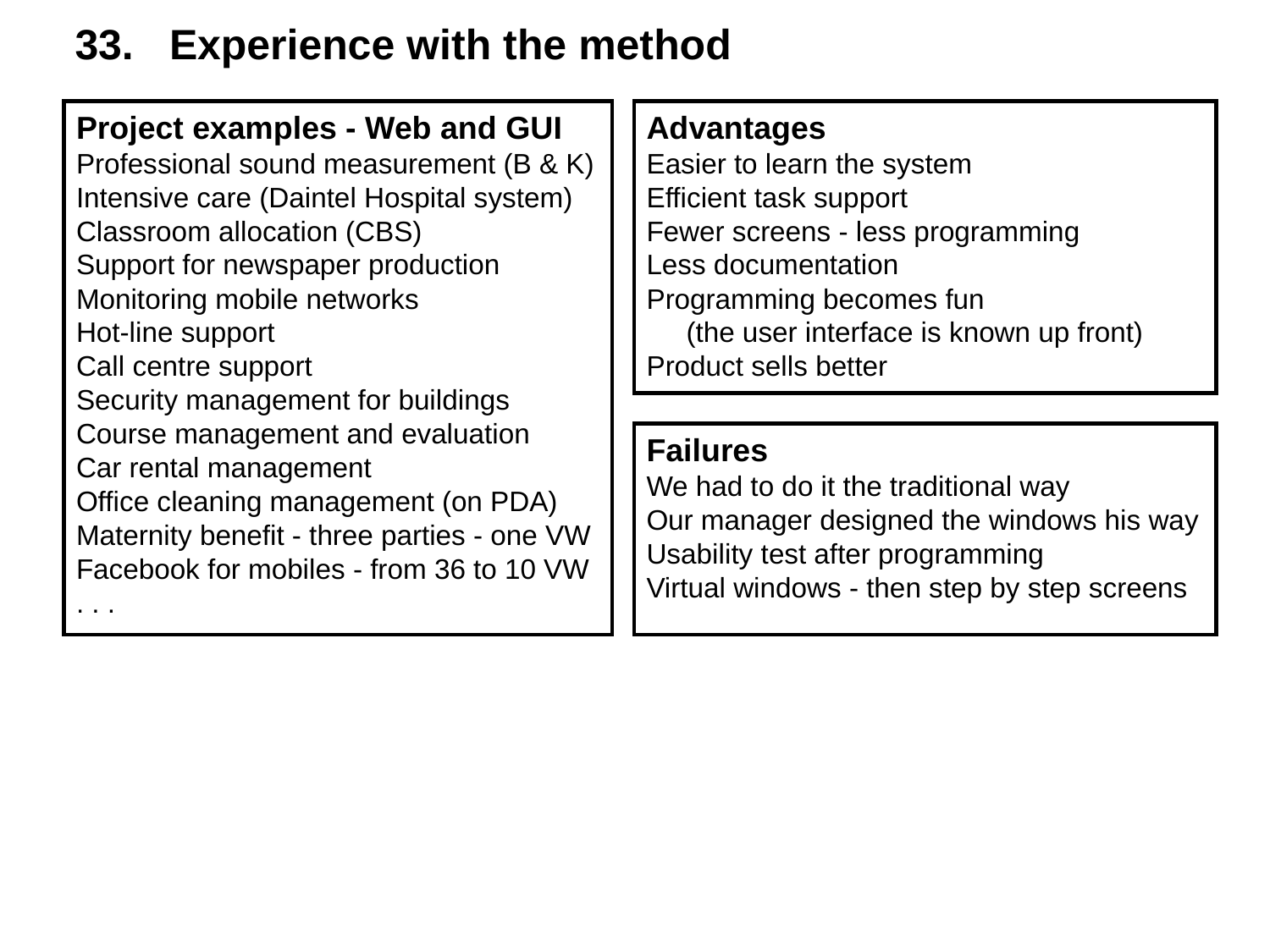

33.   Experience with the method
Project examples - Web and GUI
Professional sound measurement (B & K)
Intensive care (Daintel Hospital system)
Classroom allocation (CBS)
Support for newspaper production
Monitoring mobile networks
Hot-line support
Call centre support
Security management for buildings
Course management and evaluation
Car rental management
Office cleaning management (on PDA)
Maternity benefit - three parties - one VW
Facebook for mobiles - from 36 to 10 VW
. . .
Advantages
Easier to learn the system
Efficient task support
Fewer screens - less programming
Less documentation
Programming becomes fun
	(the user interface is known up front)
Product sells better
Failures
We had to do it the traditional way
Our manager designed the windows his way
Usability test after programming
Virtual windows - then step by step screens